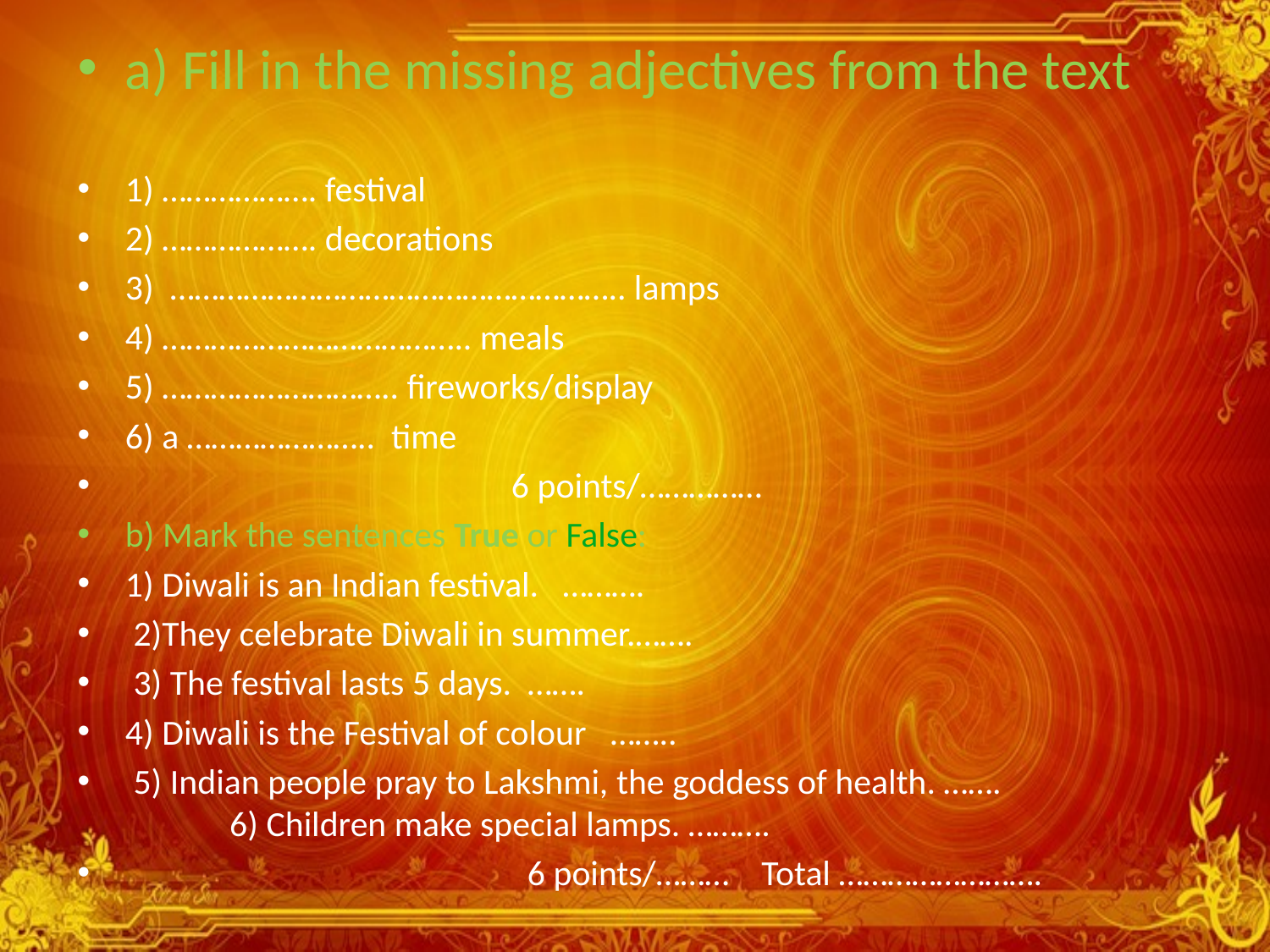

a) Fill in the missing adjectives from the text

1) ………………. festival
2) ………………. decorations
3)  ……………………………………………….. lamps
4) ……………………………….. meals
5) ……………………….. fireworks/display
6) a …………………..  time
                                                6 points/……………
b) Mark the sentences True or False:
1) Diwali is an Indian festival.   ……….
 2)They celebrate Diwali in summer.…….
 3) The festival lasts 5 days.  …….
4) Diwali is the Festival of colour   ……..
 5) Indian people pray to Lakshmi, the goddess of health. …….                                                6) Children make special lamps. ……….
                                                  6 points/………    Total …………………….